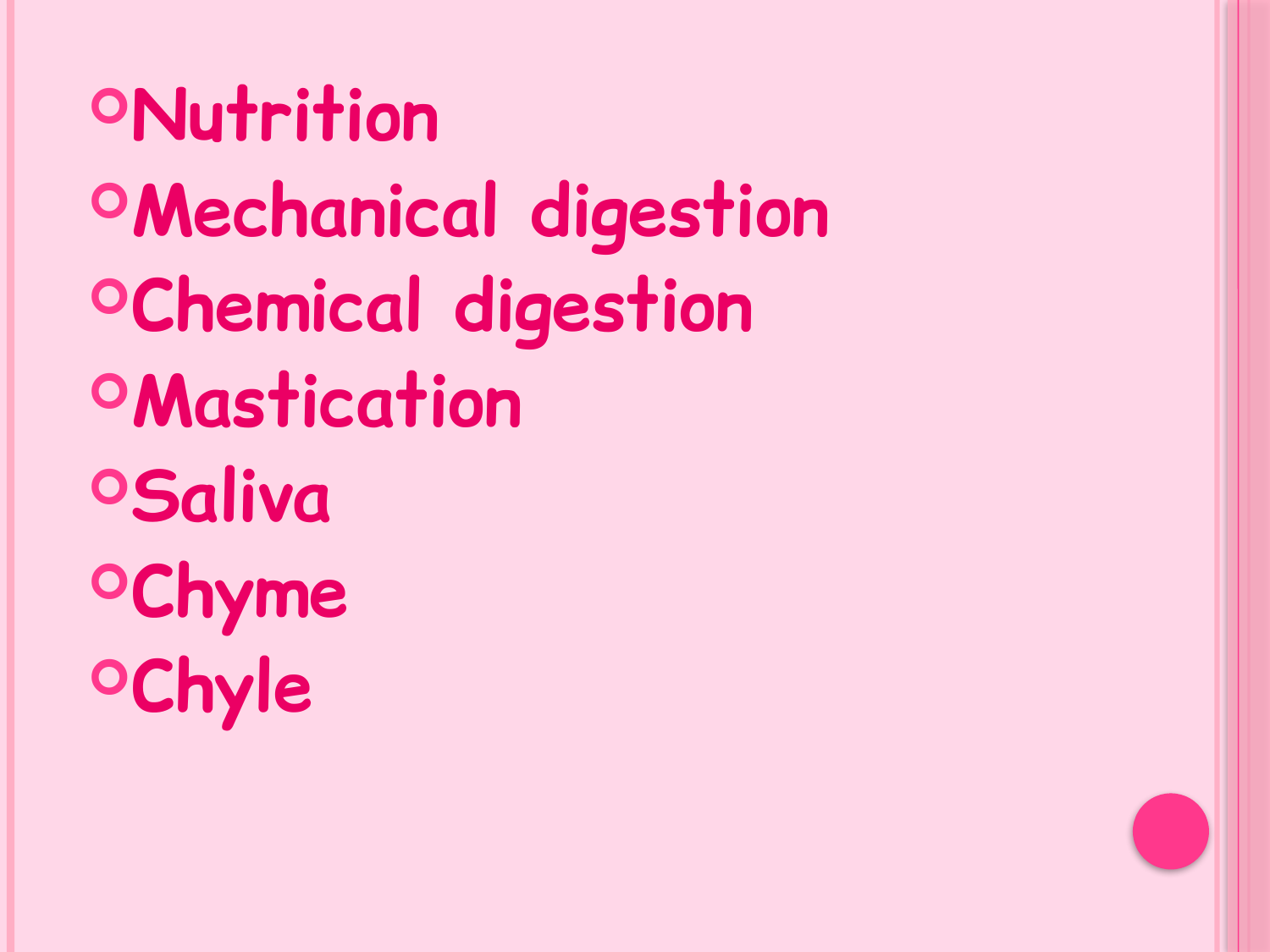

Nutrition
Mechanical digestion
Chemical digestion
Mastication
Saliva
Chyme
Chyle